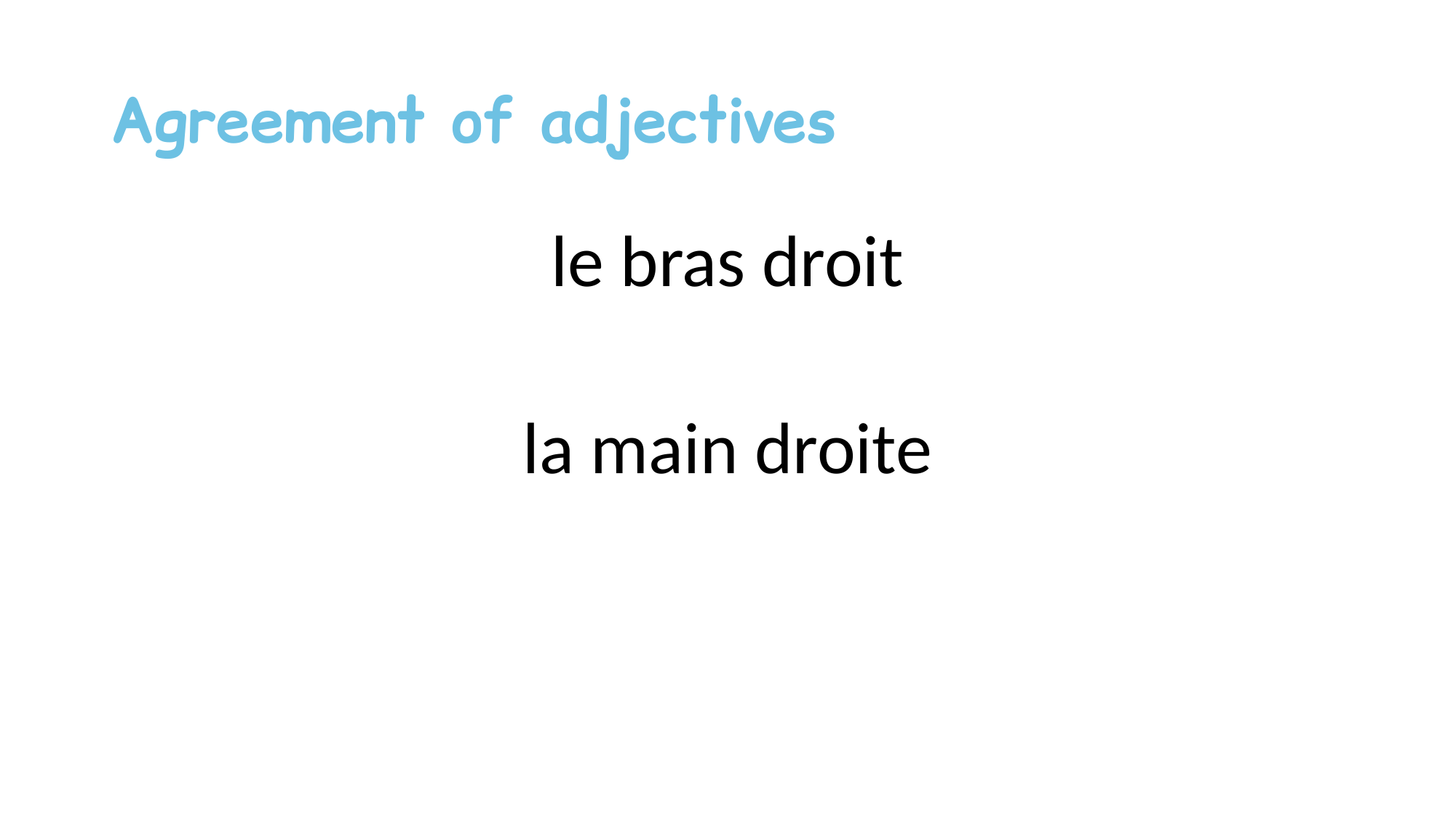

# Agreement of adjectives
le bras droit

la main droite